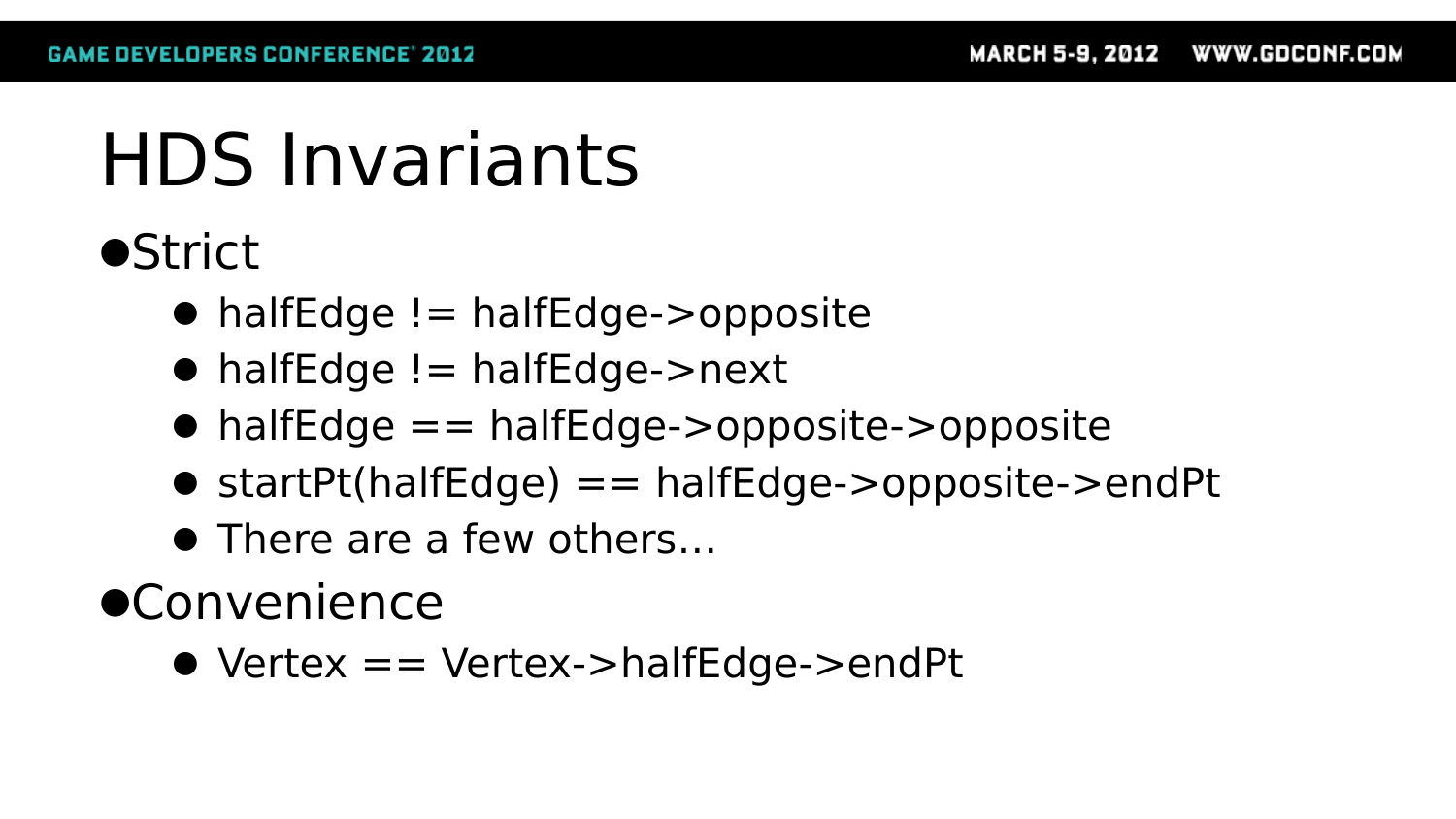

# HDS Invariants
Strict
halfEdge != halfEdge->opposite
halfEdge != halfEdge->next
halfEdge == halfEdge->opposite->opposite
startPt(halfEdge) == halfEdge->opposite->endPt
There are a few others…
Convenience
Vertex == Vertex->halfEdge->endPt